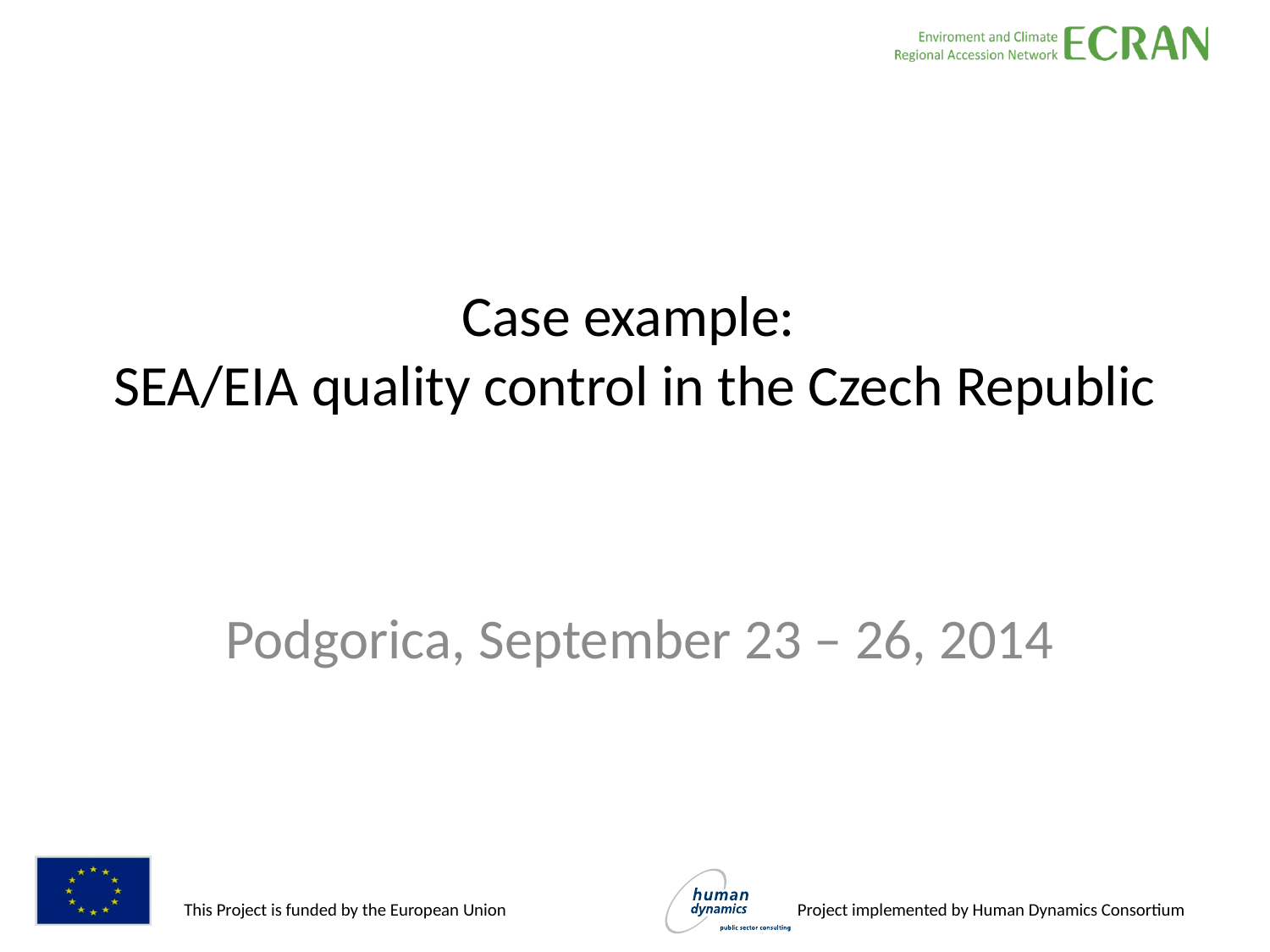

# Case example: SEA/EIA quality control in the Czech Republic
Podgorica, September 23 – 26, 2014